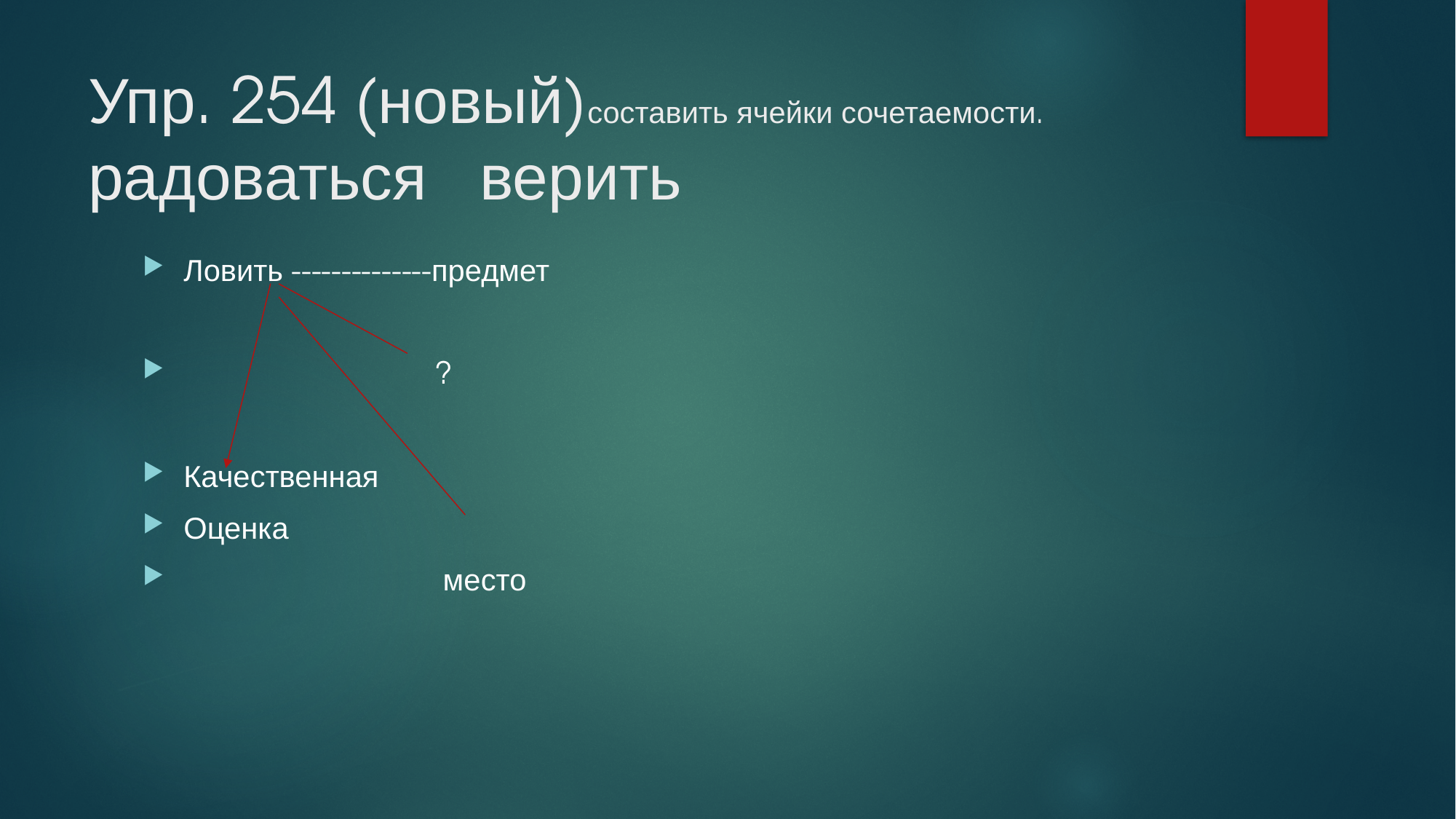

# Упр. 254 (новый)составить ячейки сочетаемости. радоваться   верить
Ловить --------------предмет

                              ?

Качественная
Оценка
                               место